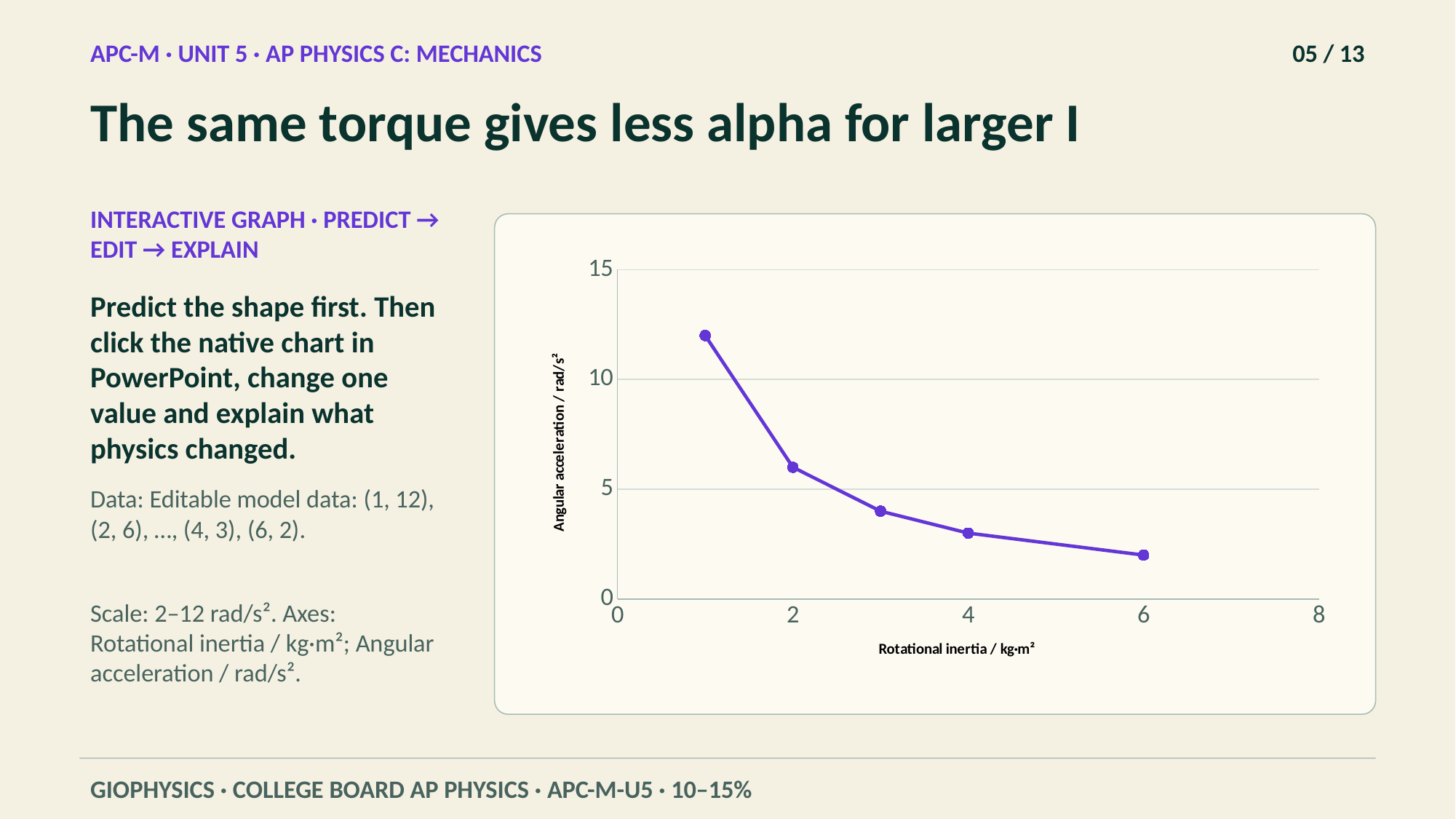

APC-M · UNIT 5 · AP PHYSICS C: MECHANICS
05 / 13
The same torque gives less alpha for larger I
INTERACTIVE GRAPH · PREDICT → EDIT → EXPLAIN

### Chart

| Category |  |
|---|---|
Predict the shape first. Then click the native chart in PowerPoint, change one value and explain what physics changed.
Data: Editable model data: (1, 12), (2, 6), …, (4, 3), (6, 2).
Scale: 2–12 rad/s². Axes: Rotational inertia / kg·m²; Angular acceleration / rad/s².

GIOPHYSICS · COLLEGE BOARD AP PHYSICS · APC-M-U5 · 10–15%